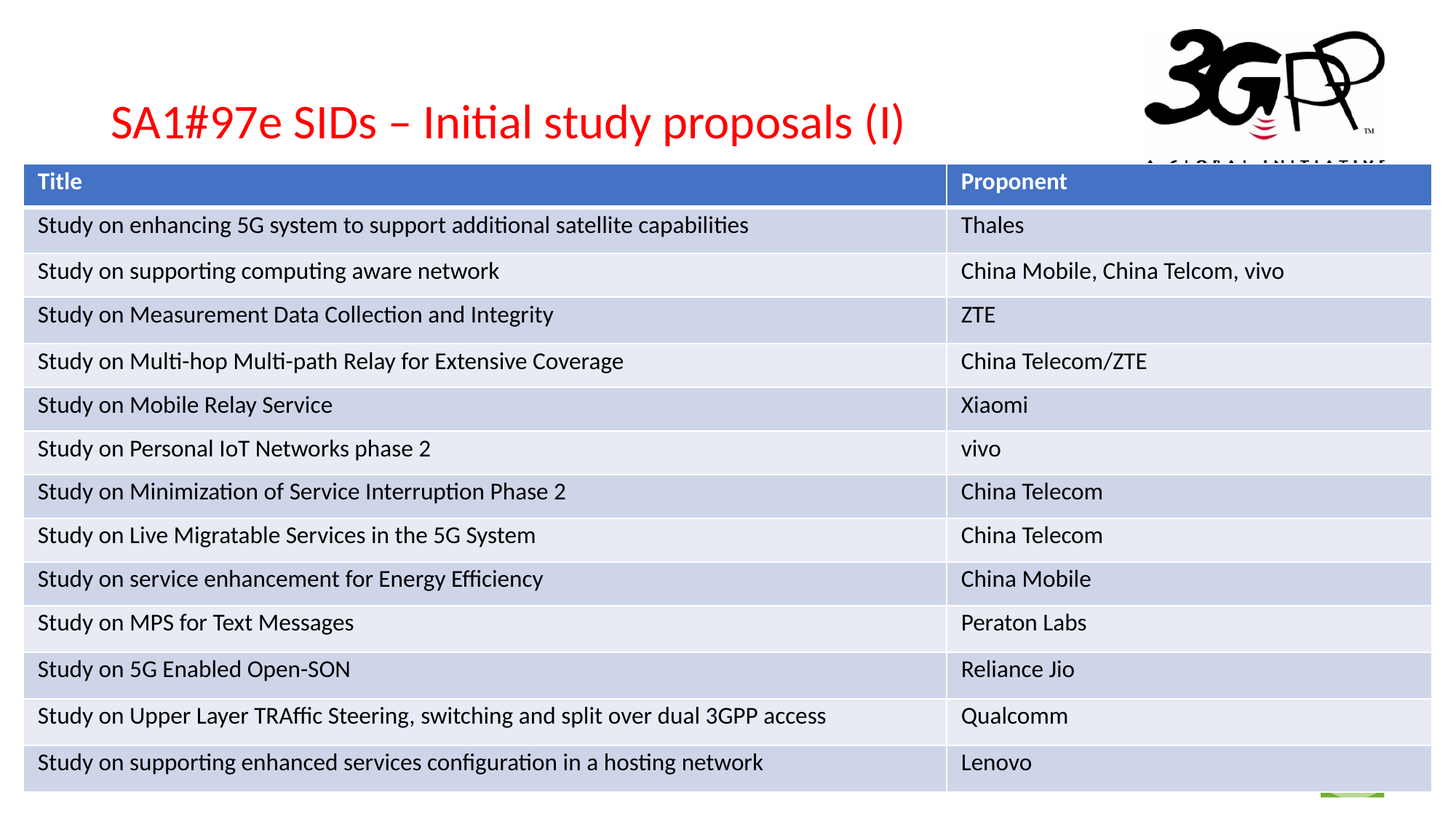

# SA1#97e SIDs – Initial study proposals (I)
| Title | Proponent |
| --- | --- |
| Study on enhancing 5G system to support additional satellite capabilities | Thales |
| Study on supporting computing aware network | China Mobile, China Telcom, vivo |
| Study on Measurement Data Collection and Integrity | ZTE |
| Study on Multi-hop Multi-path Relay for Extensive Coverage | China Telecom/ZTE |
| Study on Mobile Relay Service | Xiaomi |
| Study on Personal IoT Networks phase 2 | vivo |
| Study on Minimization of Service Interruption Phase 2 | China Telecom |
| Study on Live Migratable Services in the 5G System | China Telecom |
| Study on service enhancement for Energy Efficiency | China Mobile |
| Study on MPS for Text Messages | Peraton Labs |
| Study on 5G Enabled Open-SON | Reliance Jio |
| Study on Upper Layer TRAffic Steering, switching and split over dual 3GPP access | Qualcomm |
| Study on supporting enhanced services configuration in a hosting network | Lenovo |